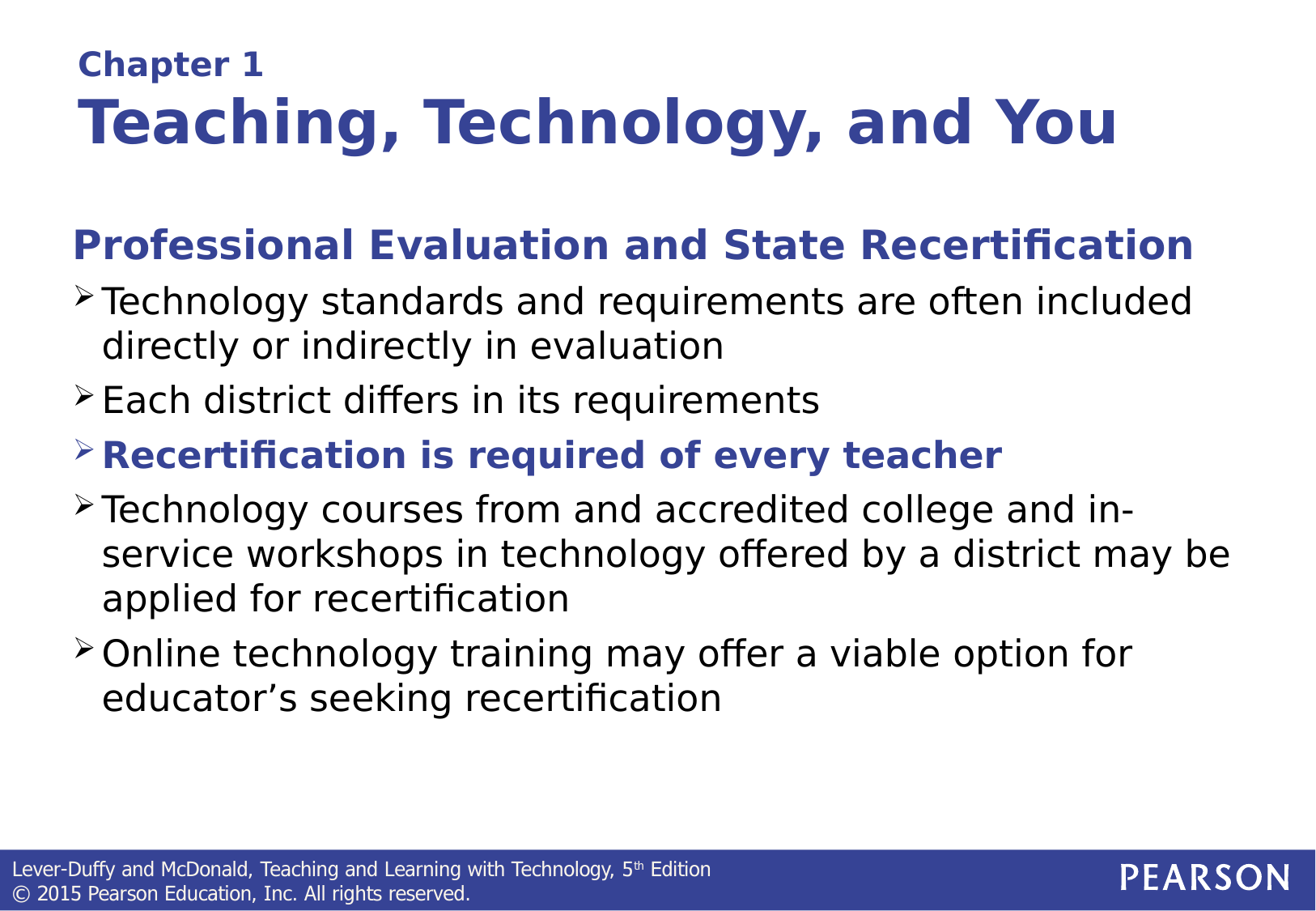

# Chapter 1 Teaching, Technology, and You
Professional Evaluation and State Recertification
Technology standards and requirements are often included directly or indirectly in evaluation
Each district differs in its requirements
Recertification is required of every teacher
Technology courses from and accredited college and in- service workshops in technology offered by a district may be applied for recertification
Online technology training may offer a viable option for educator’s seeking recertification